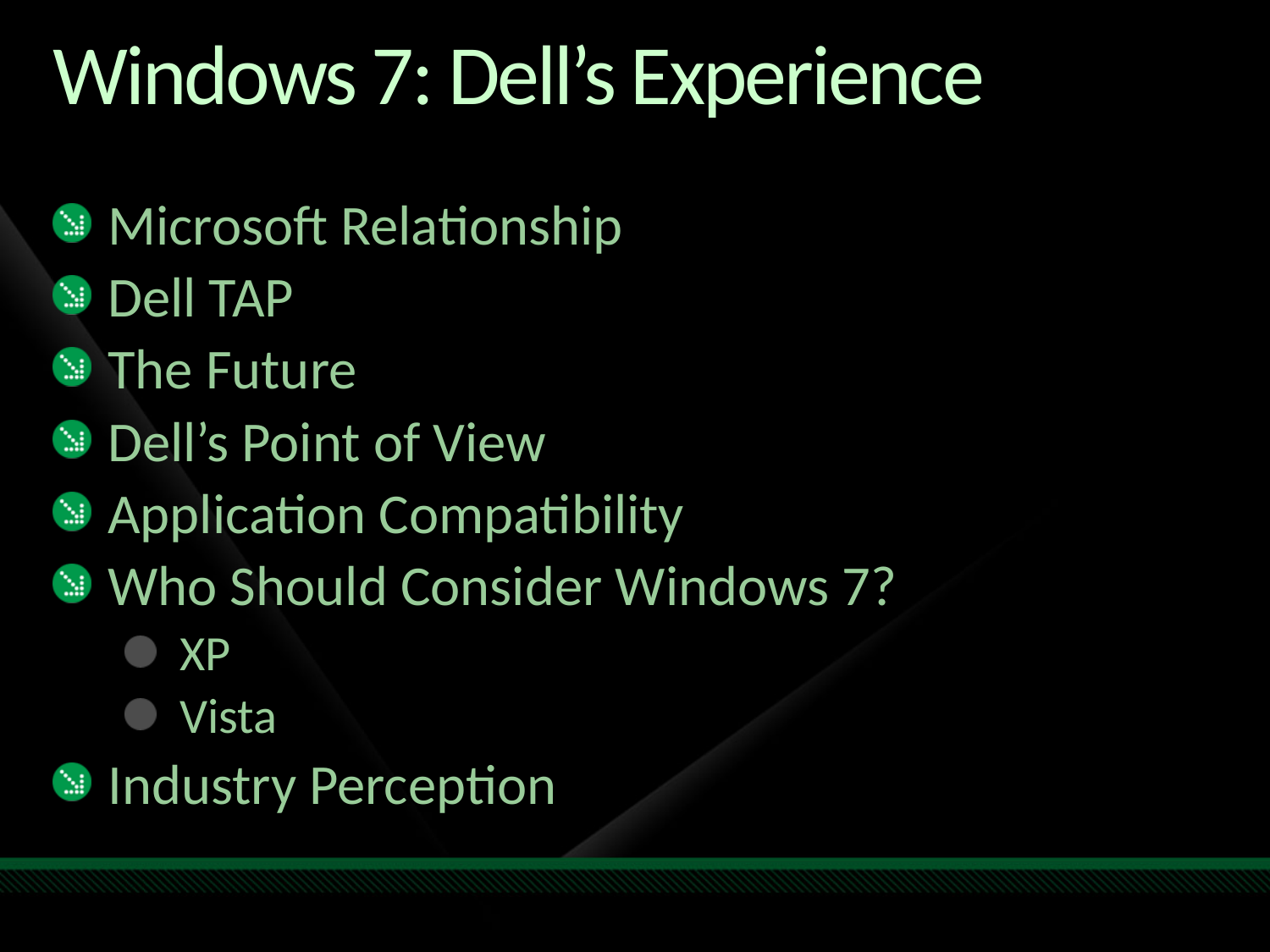

# Windows 7: Dell’s Experience
Microsoft Relationship
Dell TAP
The Future
Dell’s Point of View
Application Compatibility
Who Should Consider Windows 7?
XP
Vista
Industry Perception